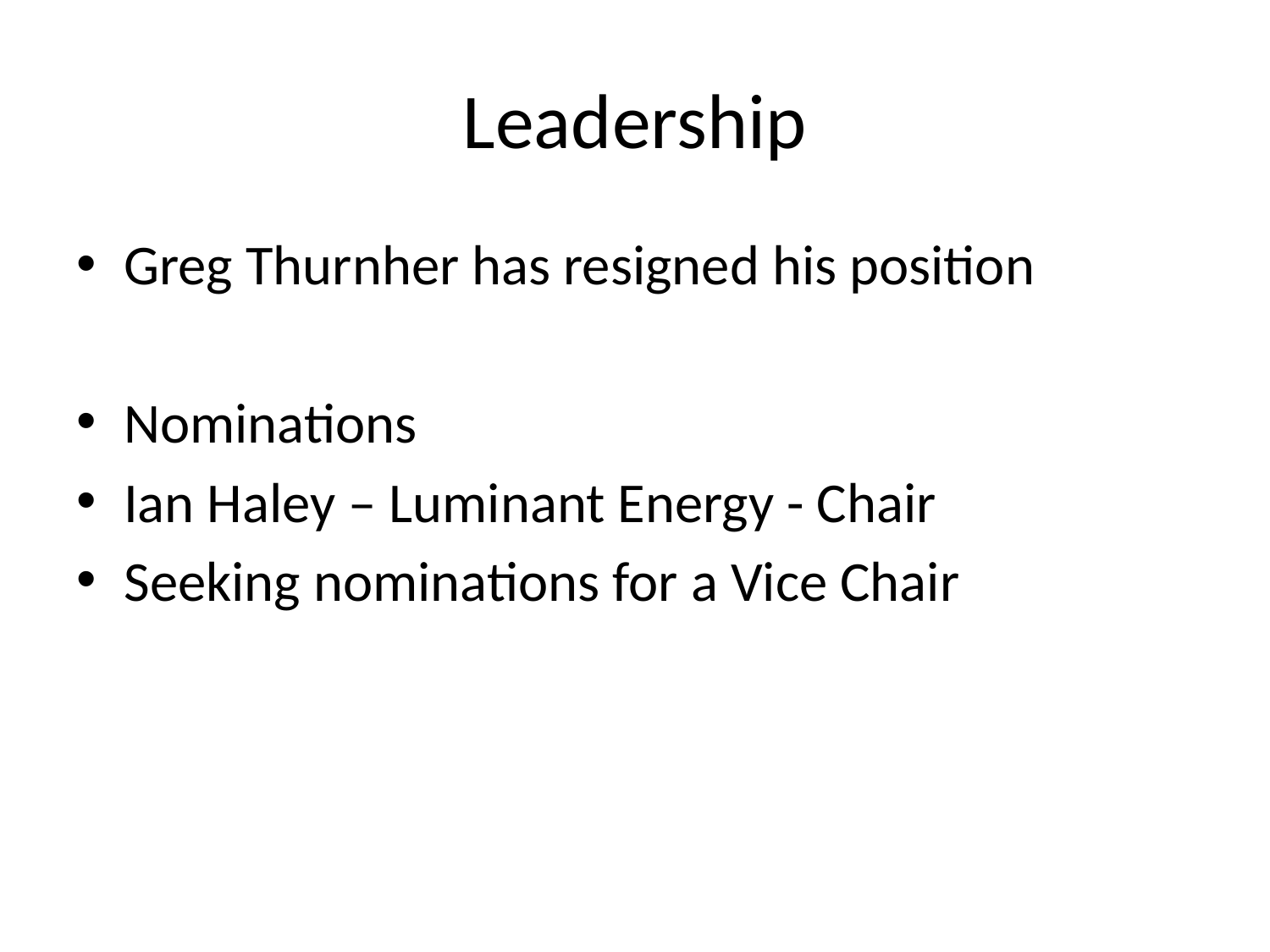

# Leadership
Greg Thurnher has resigned his position

Nominations
Ian Haley – Luminant Energy - Chair
Seeking nominations for a Vice Chair